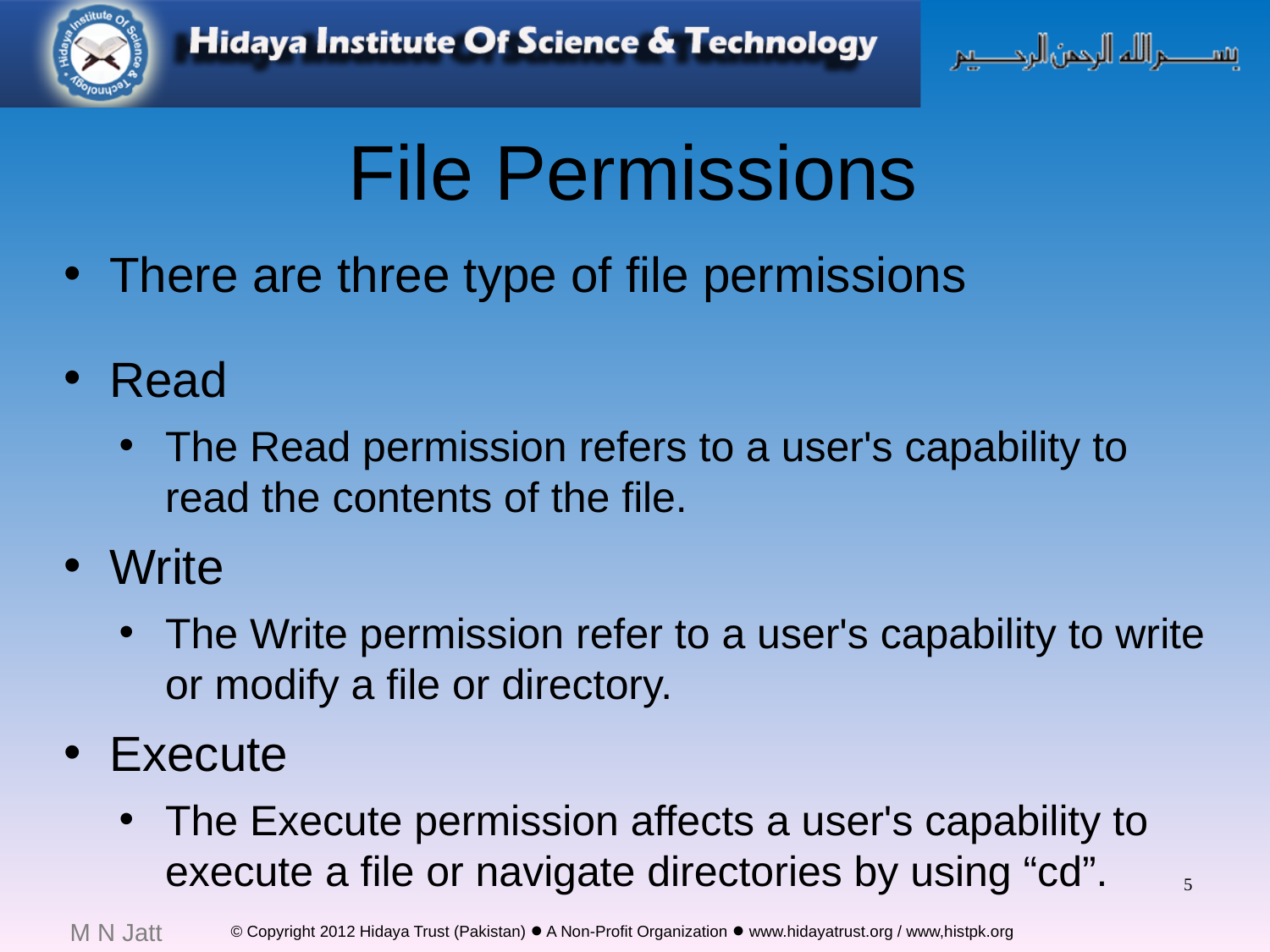

# File Permissions
There are three type of file permissions

Read
The Read permission refers to a user's capability to read the contents of the file.
Write
The Write permission refer to a user's capability to write or modify a file or directory.
Execute
The Execute permission affects a user's capability to execute a file or navigate directories by using “cd”.
5